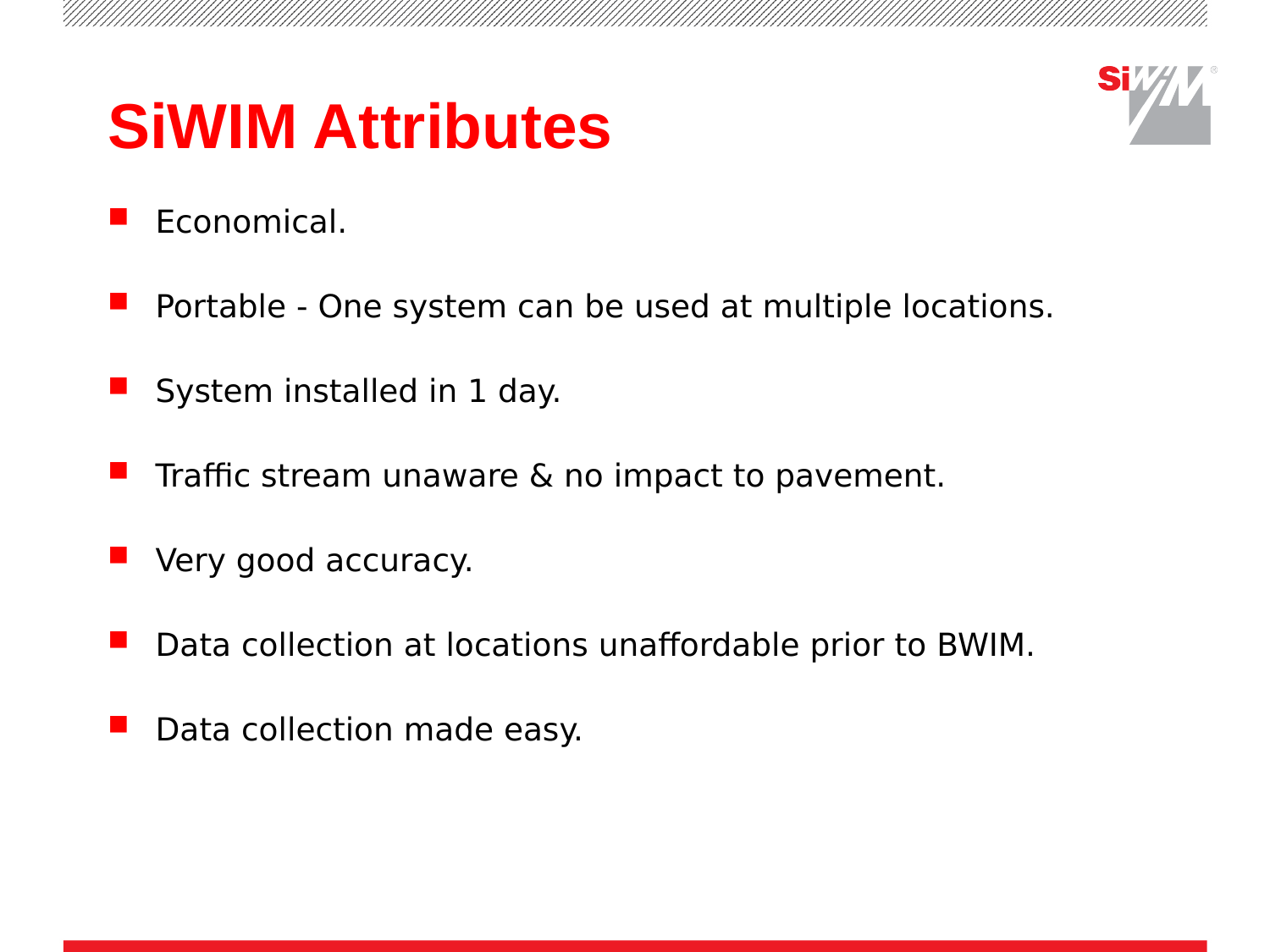

SiWIM Attributes
Economical.

Portable - One system can be used at multiple locations.

System installed in 1 day.

Traffic stream unaware & no impact to pavement.

Very good accuracy.

Data collection at locations unaffordable prior to BWIM.

Data collection made easy.